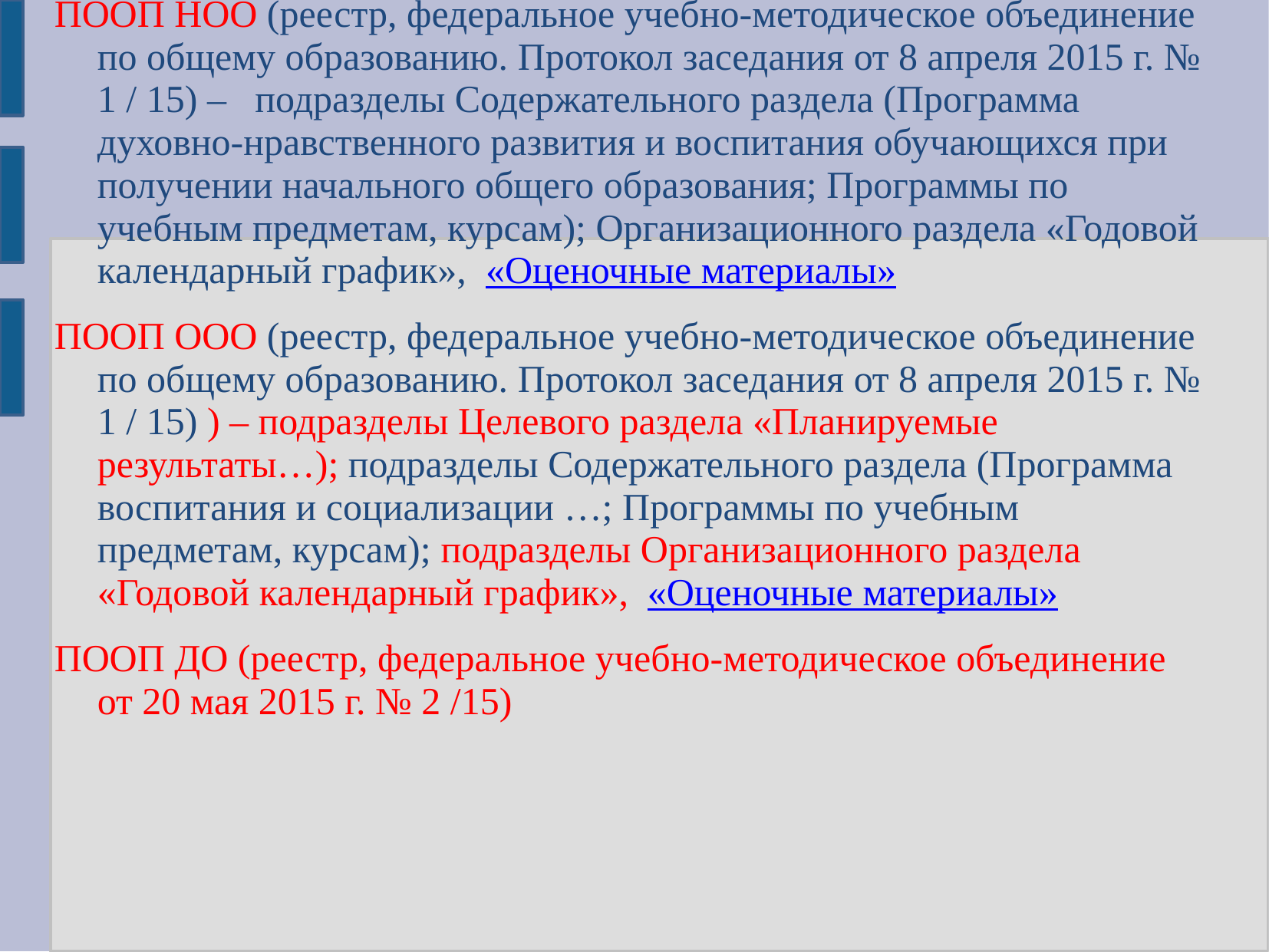

ПООП НОО (реестр, федеральное учебно-методическое объединение по общему образованию. Протокол заседания от 8 апреля 2015 г. № 1 / 15) –   подразделы Содержательного раздела (Программа духовно-нравственного развития и воспитания обучающихся при получении начального общего образования; Программы по учебным предметам, курсам); Организационного раздела «Годовой календарный график»,  «Оценочные материалы»
ПООП ООО (реестр, федеральное учебно-методическое объединение по общему образованию. Протокол заседания от 8 апреля 2015 г. № 1 / 15) ) – подразделы Целевого раздела «Планируемые результаты…); подразделы Содержательного раздела (Программа воспитания и социализации …; Программы по учебным предметам, курсам); подразделы Организационного раздела «Годовой календарный график»,  «Оценочные материалы»
ПООП ДО (реестр, федеральное учебно-методическое объединение от 20 мая 2015 г. № 2 /15)

#